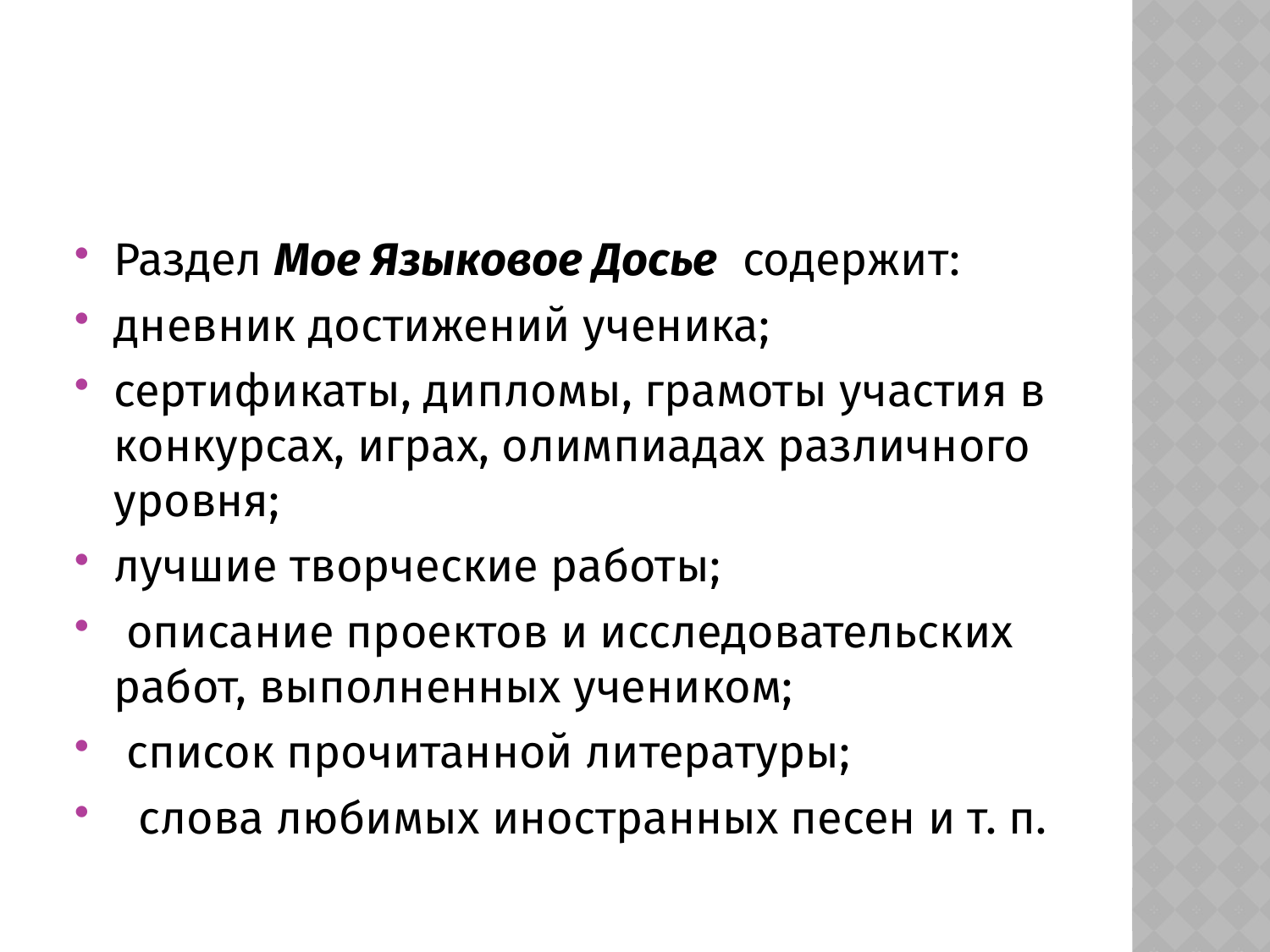

#
Раздел Мое Языковое Досье  содержит:
дневник достижений ученика;
сертификаты, дипломы, грамоты участия в конкурсах, играх, олимпиадах различного уровня;
лучшие творческие работы;
 описание проектов и исследовательских работ, выполненных учеником;
 список прочитанной литературы;
  слова любимых иностранных песен и т. п.